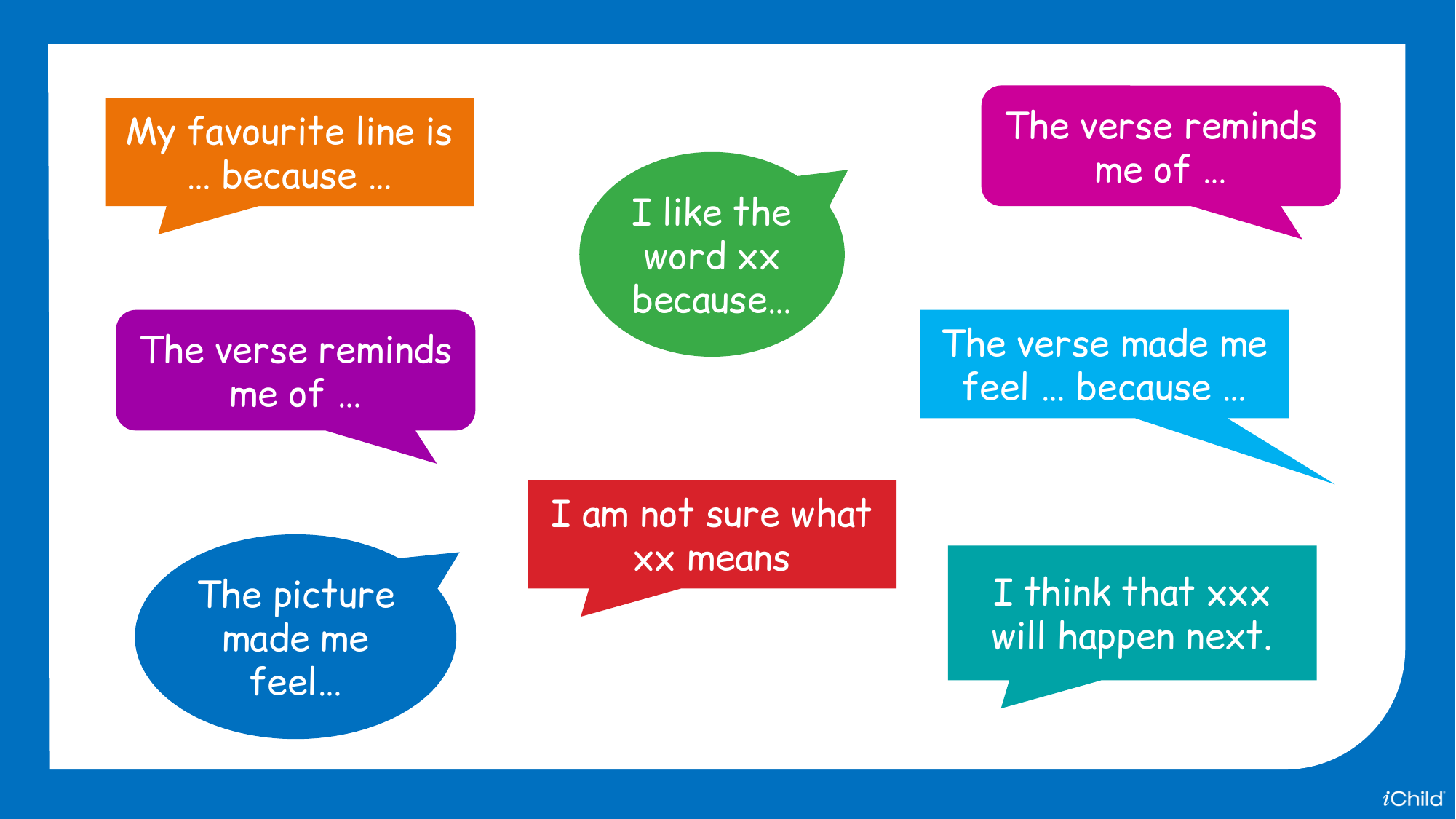

The verse reminds me of …
My favourite line is … because …
I like the word xx because…
The verse reminds me of …
The verse made me feel … because …
I am not sure what xx means
The picture made me feel…
I think that xxx
will happen next.